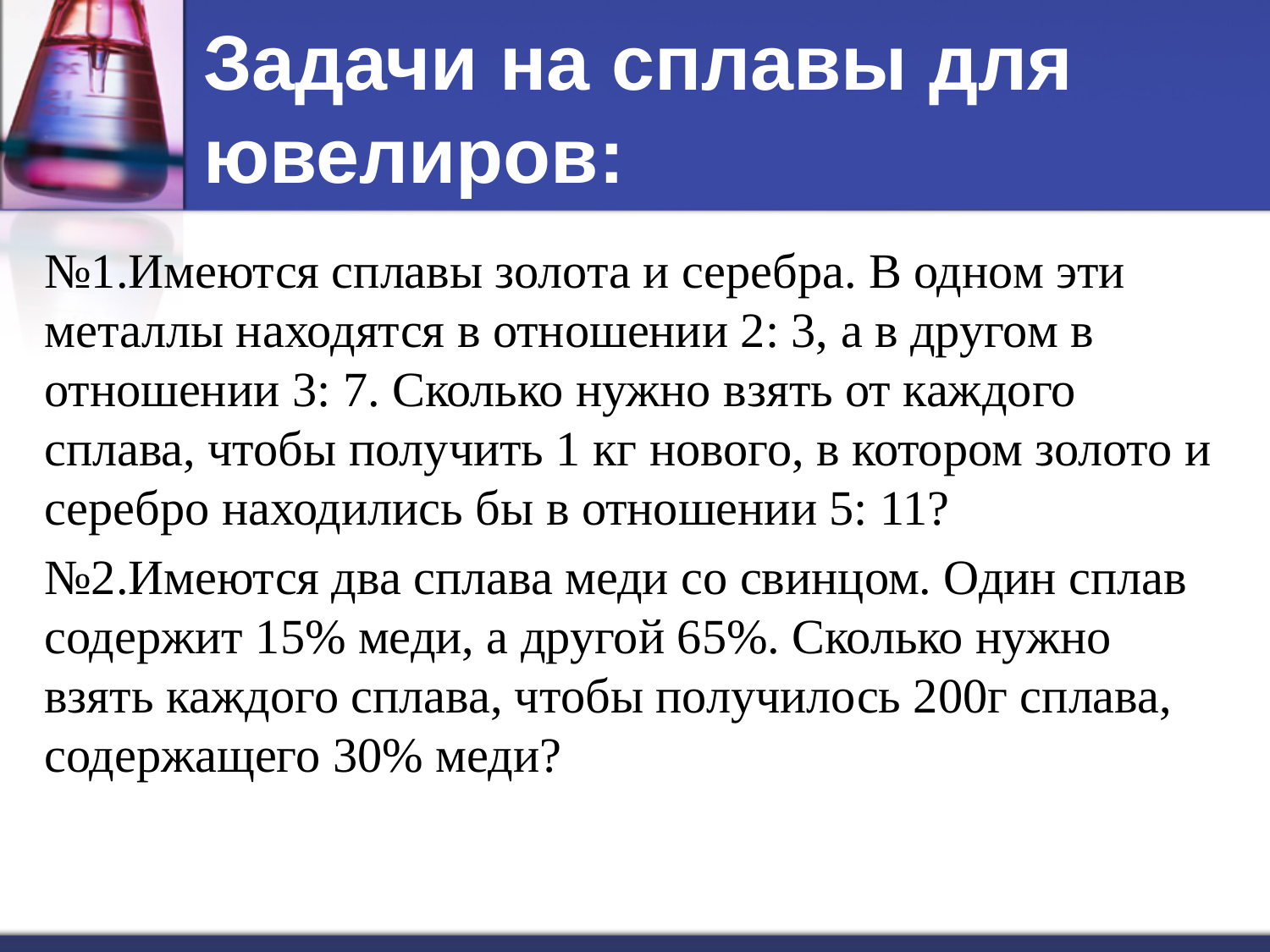

# Задачи на сплавы для ювелиров:
№1.Имеются сплавы золота и серебра. В одном эти металлы находятся в отношении 2: 3, а в другом в отношении 3: 7. Сколько нужно взять от каждого сплава, чтобы получить 1 кг нового, в котором золото и серебро находились бы в отношении 5: 11?
№2.Имеются два сплава меди со свинцом. Один сплав содержит 15% меди, а другой 65%. Сколько нужно взять каждого сплава, чтобы получилось 200г сплава, содержащего 30% меди?